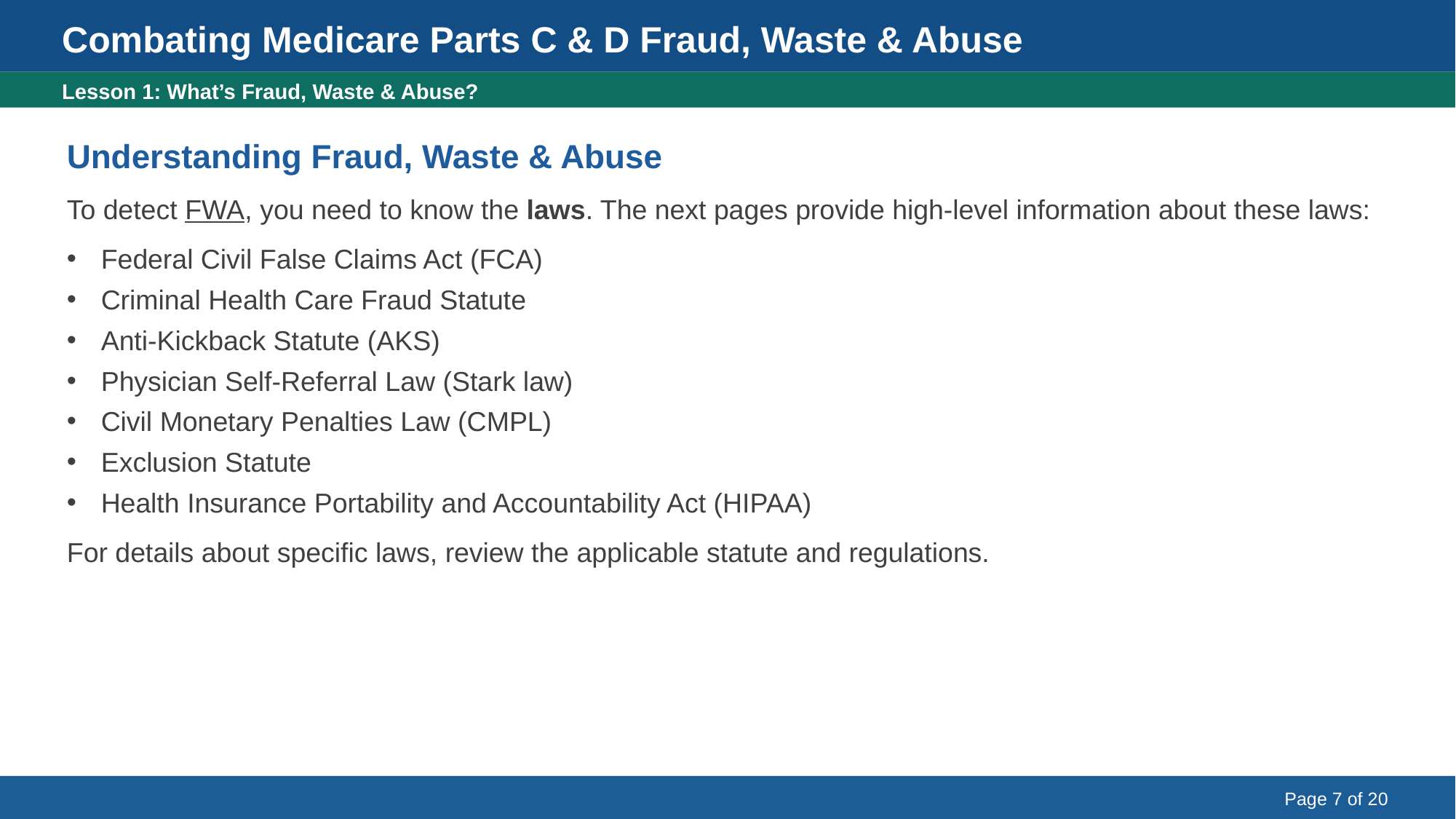

Combating Medicare Parts C & D Fraud, Waste & Abuse
Understanding Fraud, Waste & Abuse

Lesson 1: What’s Fraud, Waste & Abuse?
Understanding Fraud, Waste & Abuse
To detect FWA, you need to know the laws. The next pages provide high-level information about these laws:
Federal Civil False Claims Act (FCA)
Criminal Health Care Fraud Statute
Anti-Kickback Statute (AKS)
Physician Self-Referral Law (Stark law)
Civil Monetary Penalties Law (CMPL)
Exclusion Statute
Health Insurance Portability and Accountability Act (HIPAA)
For details about specific laws, review the applicable statute and regulations.

Page 7 of 20